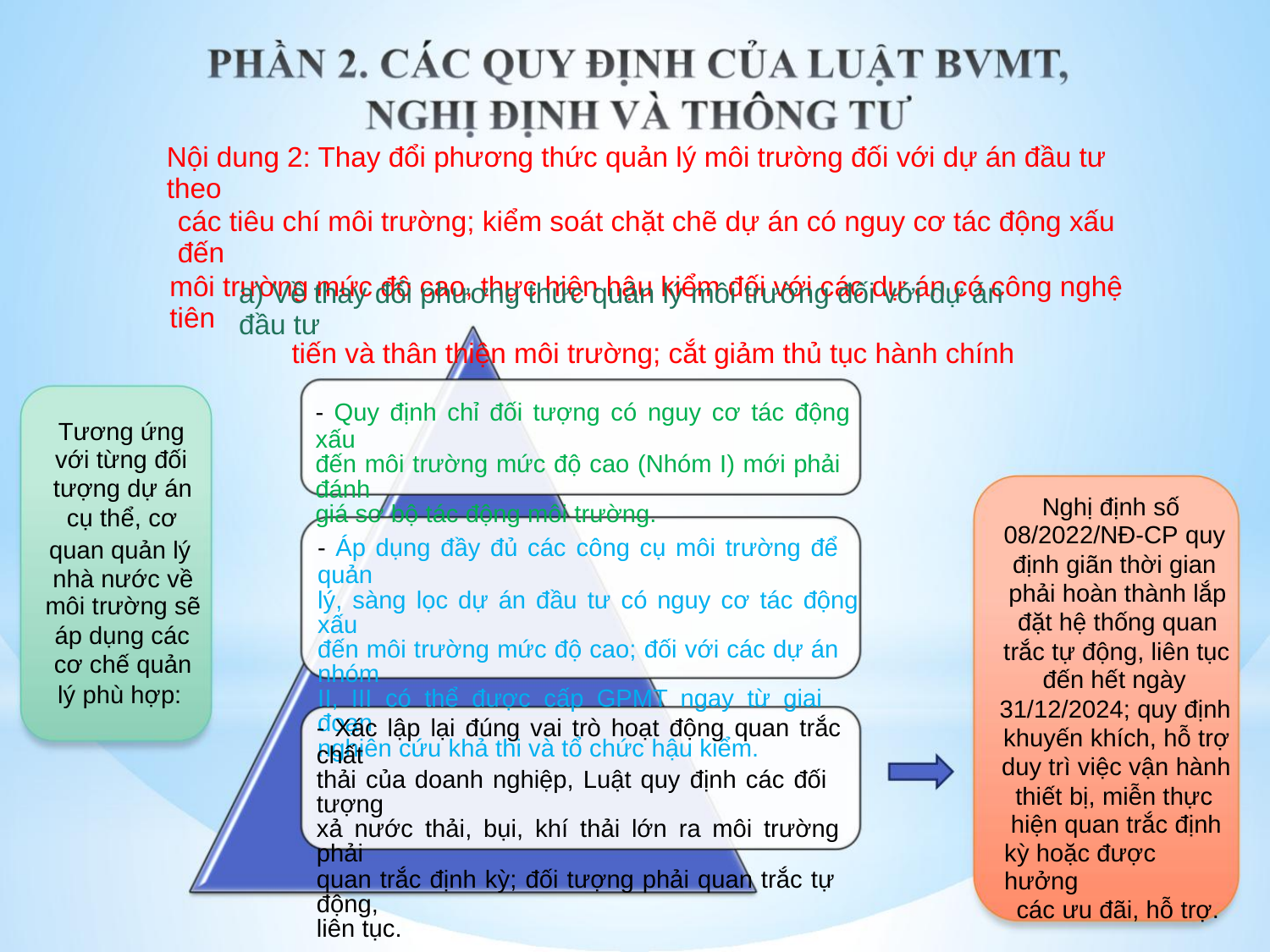

Nội dung 2: Thay đổi phương thức quản lý môi trường đối với dự án đầu tư theo
các tiêu chí môi trường; kiểm soát chặt chẽ dự án có nguy cơ tác động xấu đến
môi trường mức độ cao, thực hiện hậu kiểm đối với các dự án có công nghệ tiên
tiến và thân thiện môi trường; cắt giảm thủ tục hành chính
a) Về thay đổi phương thức quản lý môi trường đối với dự án đầu tư
- Quy định chỉ đối tượng có nguy cơ tác động xấu
đến môi trường mức độ cao (Nhóm I) mới phải đánh
giá sơ bộ tác động môi trường.
Tương ứng
với từng đối
tượng dự án
cụ thể, cơ
Nghị định số
08/2022/NĐ-CP quy
định giãn thời gian
phải hoàn thành lắp
đặt hệ thống quan
trắc tự động, liên tục
đến hết ngày
31/12/2024; quy định
khuyến khích, hỗ trợ
duy trì việc vận hành
thiết bị, miễn thực
hiện quan trắc định
kỳ hoặc được hưởng
các ưu đãi, hỗ trợ.
- Áp dụng đầy đủ các công cụ môi trường để quản
lý, sàng lọc dự án đầu tư có nguy cơ tác động xấu
đến môi trường mức độ cao; đối với các dự án nhóm
II, III có thể được cấp GPMT ngay từ giai đoạn
nghiên cứu khả thi và tổ chức hậu kiểm.
quan quản lý
nhà nước về
môi trường sẽ
áp dụng các
cơ chế quản
lý phù hợp:
- Xác lập lại đúng vai trò hoạt động quan trắc chất
thải của doanh nghiệp, Luật quy định các đối tượng
xả nước thải, bụi, khí thải lớn ra môi trường phải
quan trắc định kỳ; đối tượng phải quan trắc tự động,
liên tục.